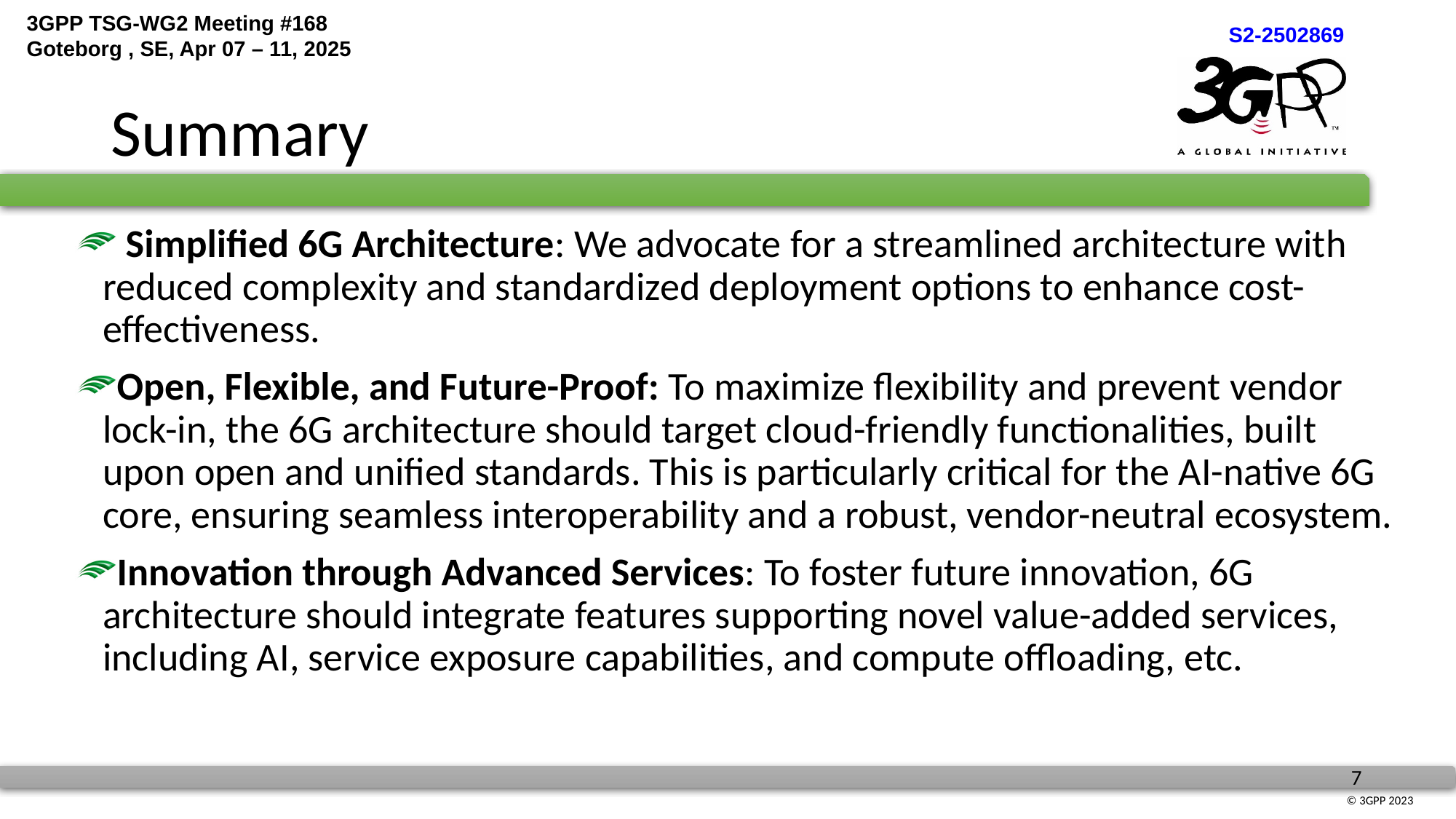

# Summary
 Simplified 6G Architecture: We advocate for a streamlined architecture with reduced complexity and standardized deployment options to enhance cost-effectiveness.
Open, Flexible, and Future-Proof: To maximize flexibility and prevent vendor lock-in, the 6G architecture should target cloud-friendly functionalities, built upon open and unified standards. This is particularly critical for the AI-native 6G core, ensuring seamless interoperability and a robust, vendor-neutral ecosystem.
Innovation through Advanced Services: To foster future innovation, 6G architecture should integrate features supporting novel value-added services, including AI, service exposure capabilities, and compute offloading, etc.